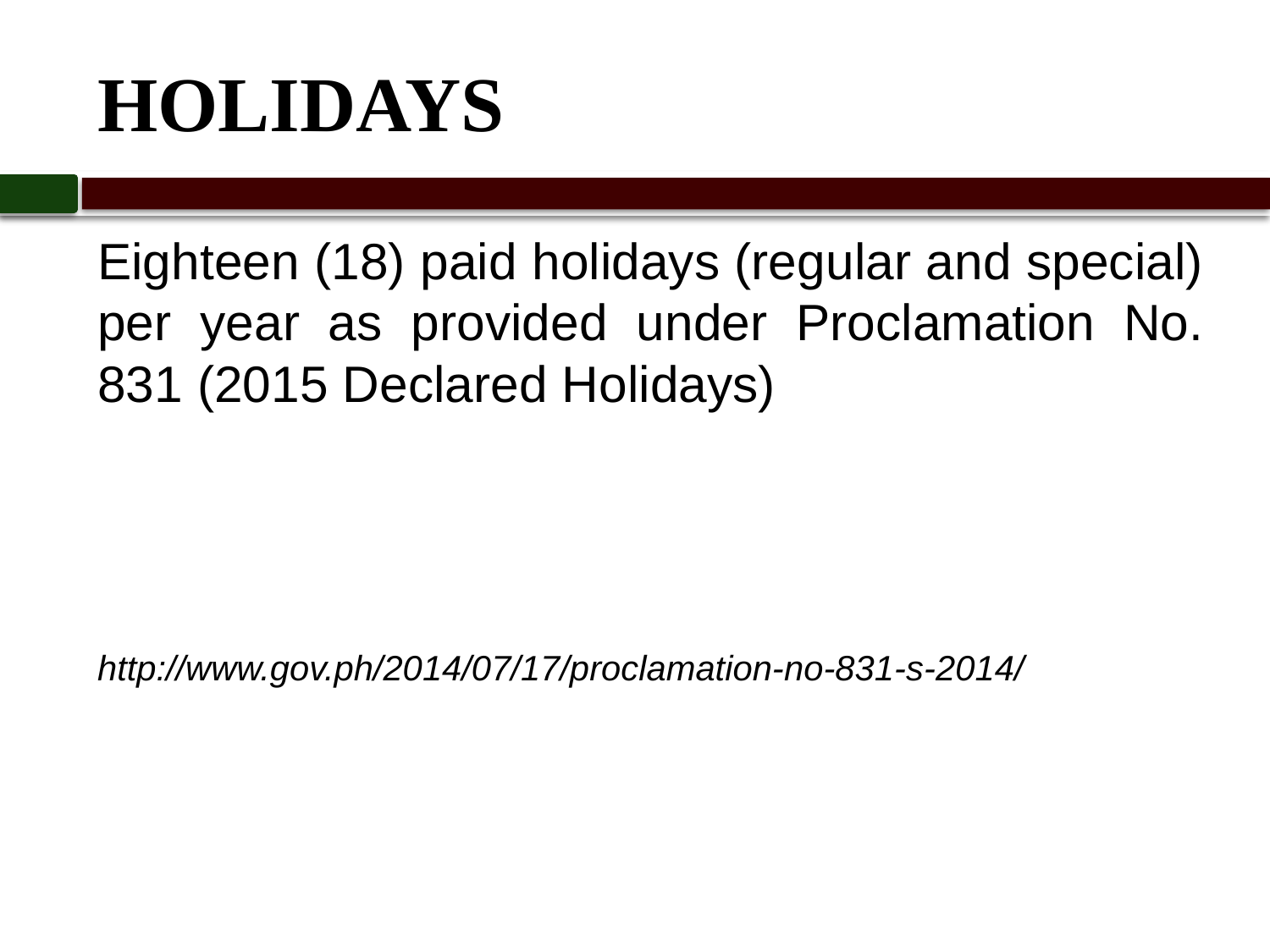

# HOLIDAYS
Eighteen (18) paid holidays (regular and special) per year as provided under Proclamation No. 831 (2015 Declared Holidays)

http://www.gov.ph/2014/07/17/proclamation-no-831-s-2014/